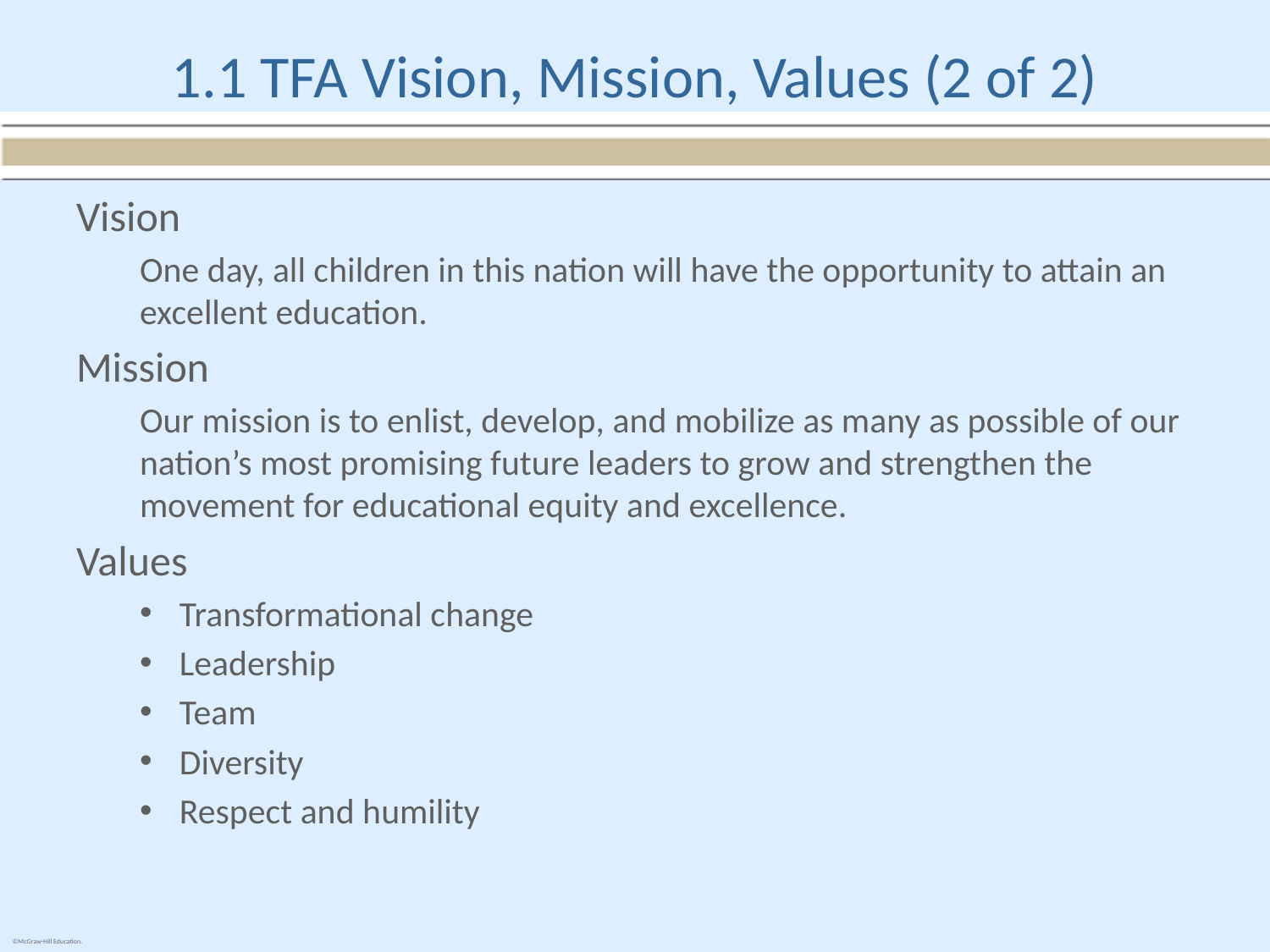

# 1.1 TFA Vision, Mission, Values (2 of 2)
Vision
One day, all children in this nation will have the opportunity to attain an excellent education.
Mission
Our mission is to enlist, develop, and mobilize as many as possible of our nation’s most promising future leaders to grow and strengthen the movement for educational equity and excellence.
Values
Transformational change
Leadership
Team
Diversity
Respect and humility